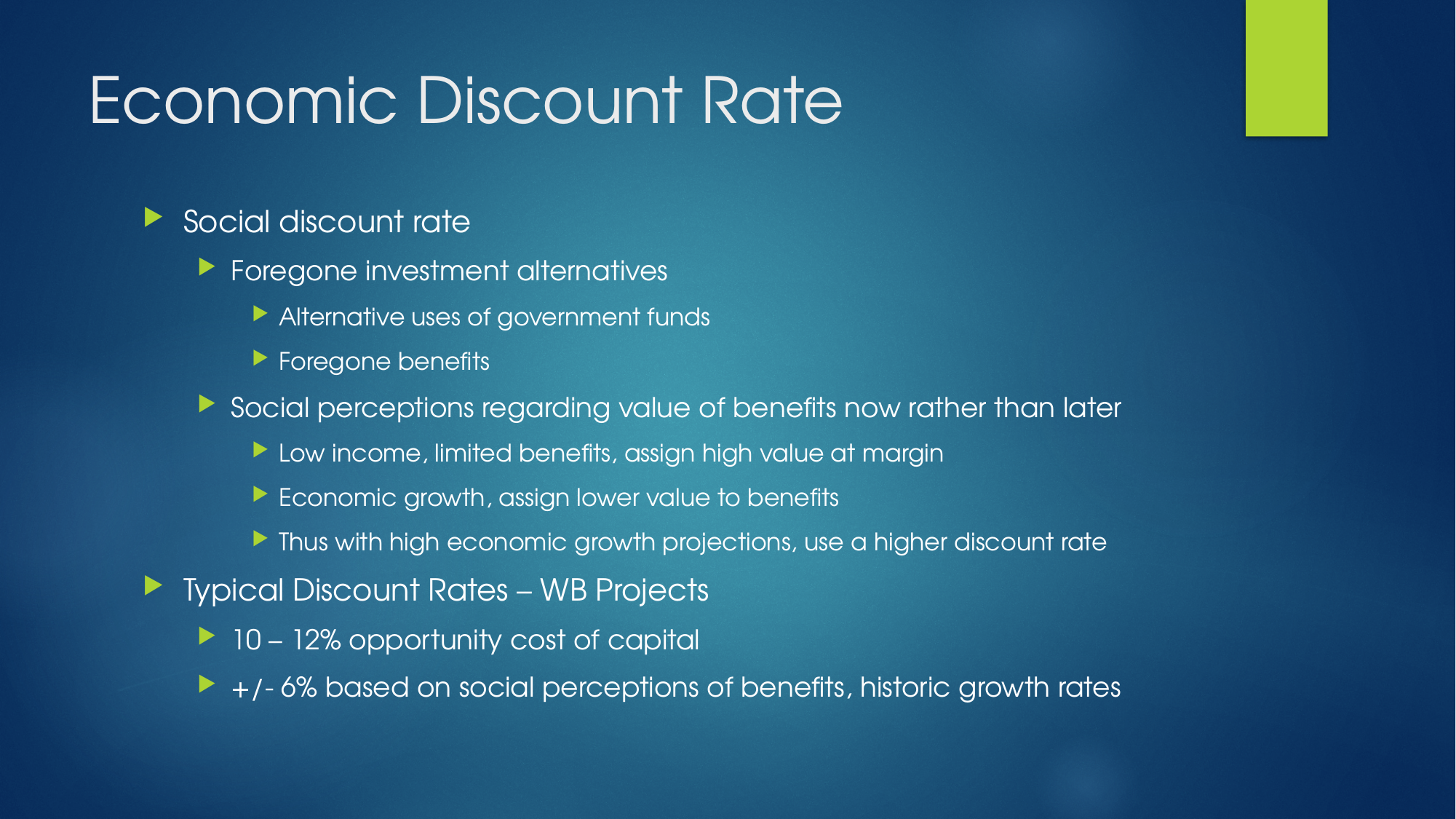

# Economic Discount Rate
Social discount rate
Foregone investment alternatives
Alternative uses of government funds
Foregone benefits
Social perceptions regarding value of benefits now rather than later
Low income, limited benefits, assign high value at margin
Economic growth, assign lower value to benefits
Thus with high economic growth projections, use a higher discount rate
Typical Discount Rates – WB Projects
10 – 12% opportunity cost of capital
+/- 6% based on social perceptions of benefits, historic growth rates